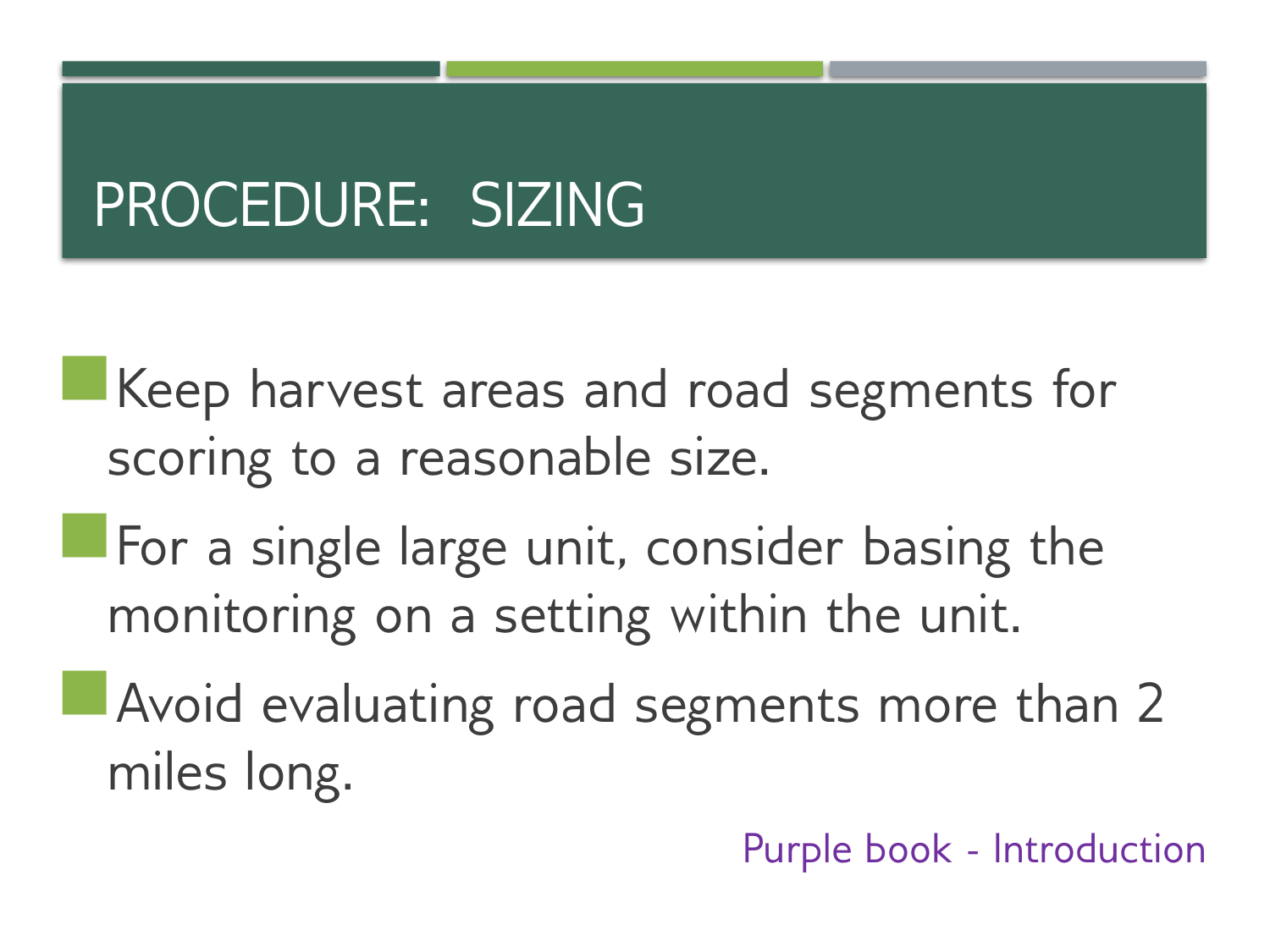

# Procedure:  sizing
Keep harvest areas and road segments for scoring to a reasonable size.
For a single large unit, consider basing the monitoring on a setting within the unit.
Avoid evaluating road segments more than 2 miles long.
Purple book - Introduction